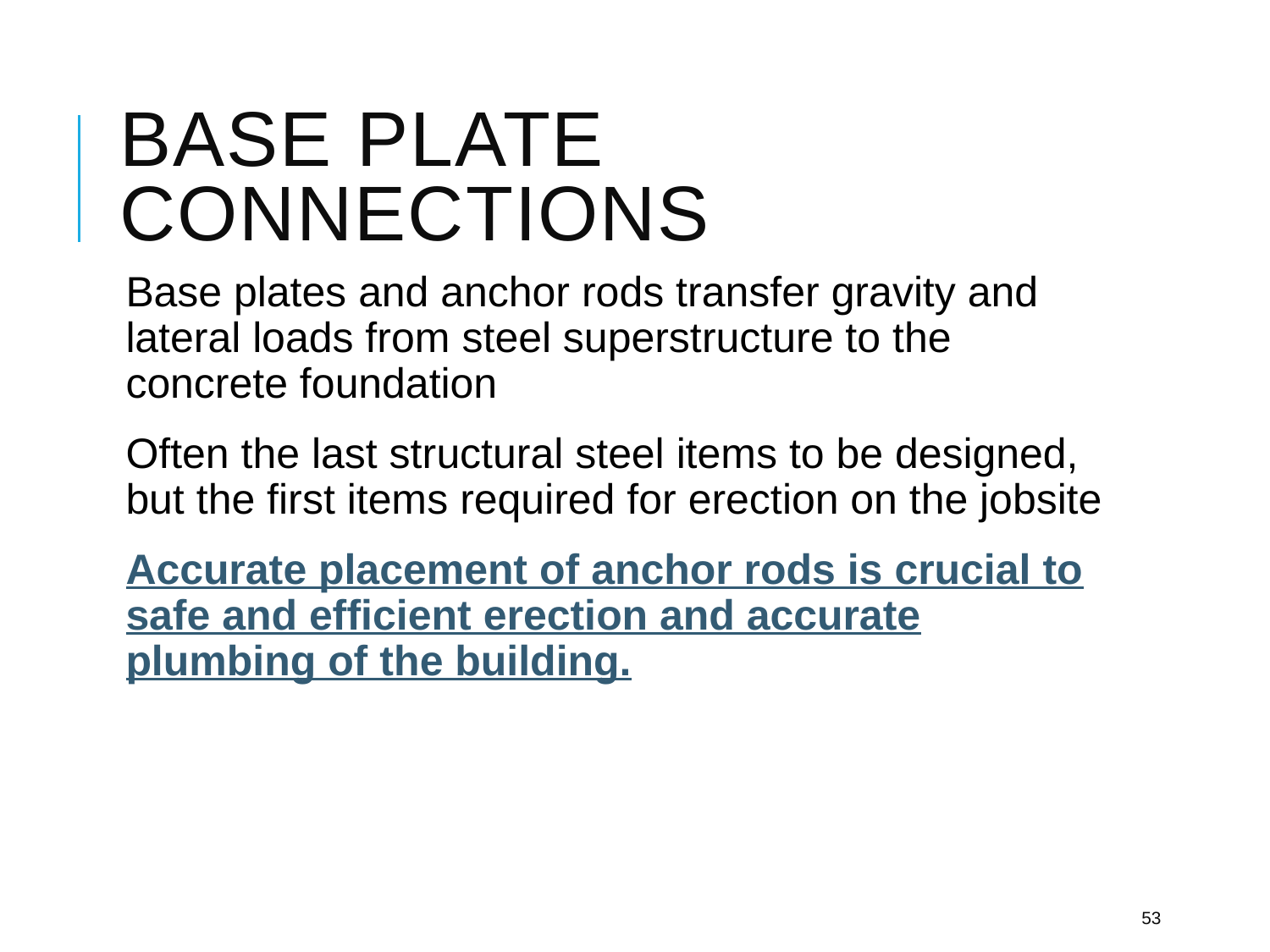

# Base plate Connections
Base plates and anchor rods transfer gravity and lateral loads from steel superstructure to the concrete foundation
Often the last structural steel items to be designed, but the first items required for erection on the jobsite
Accurate placement of anchor rods is crucial to safe and efficient erection and accurate plumbing of the building.
53